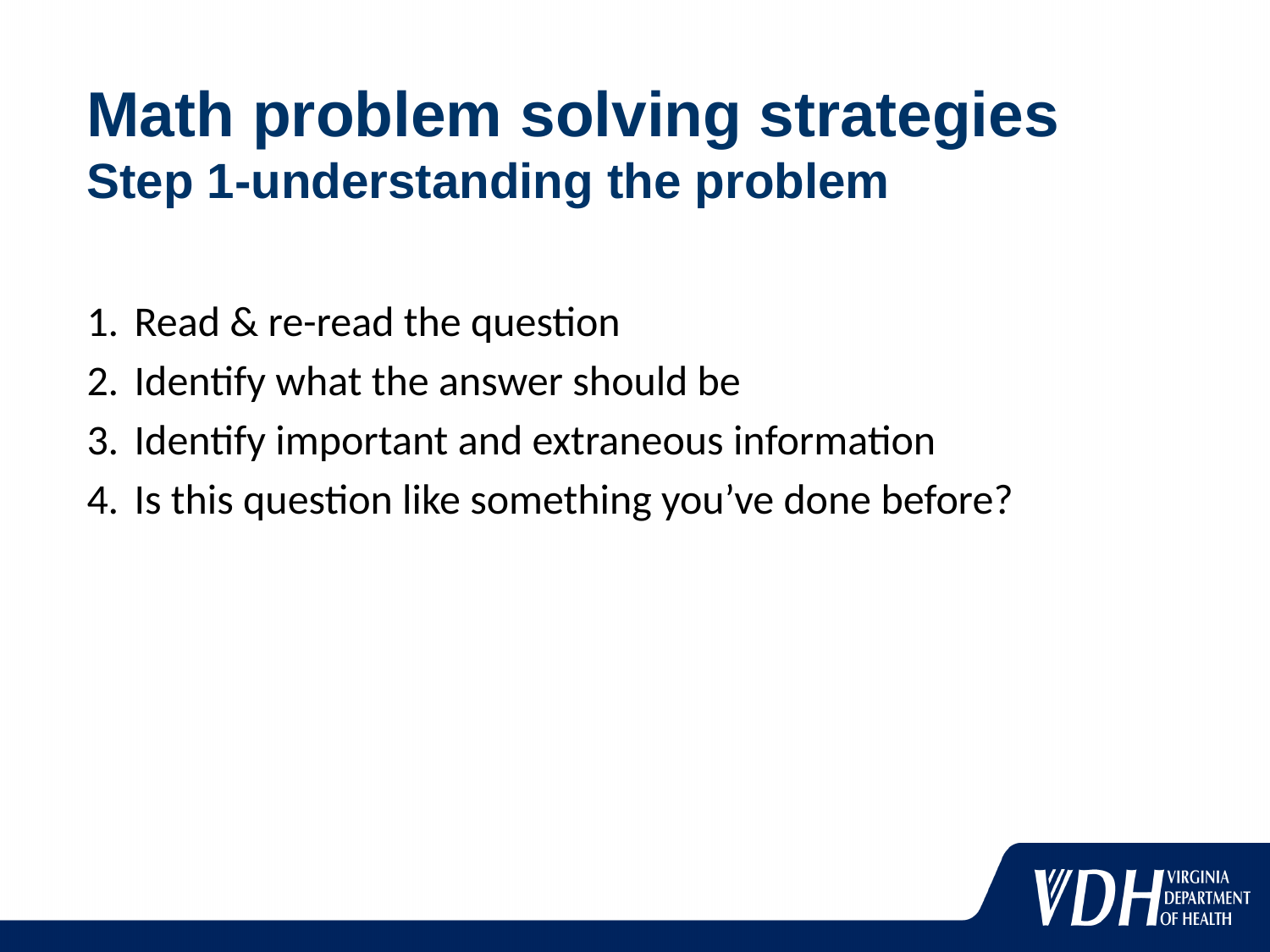

# Math problem solving strategies Step 1-understanding the problem
Read & re-read the question
Identify what the answer should be
Identify important and extraneous information
Is this question like something you’ve done before?